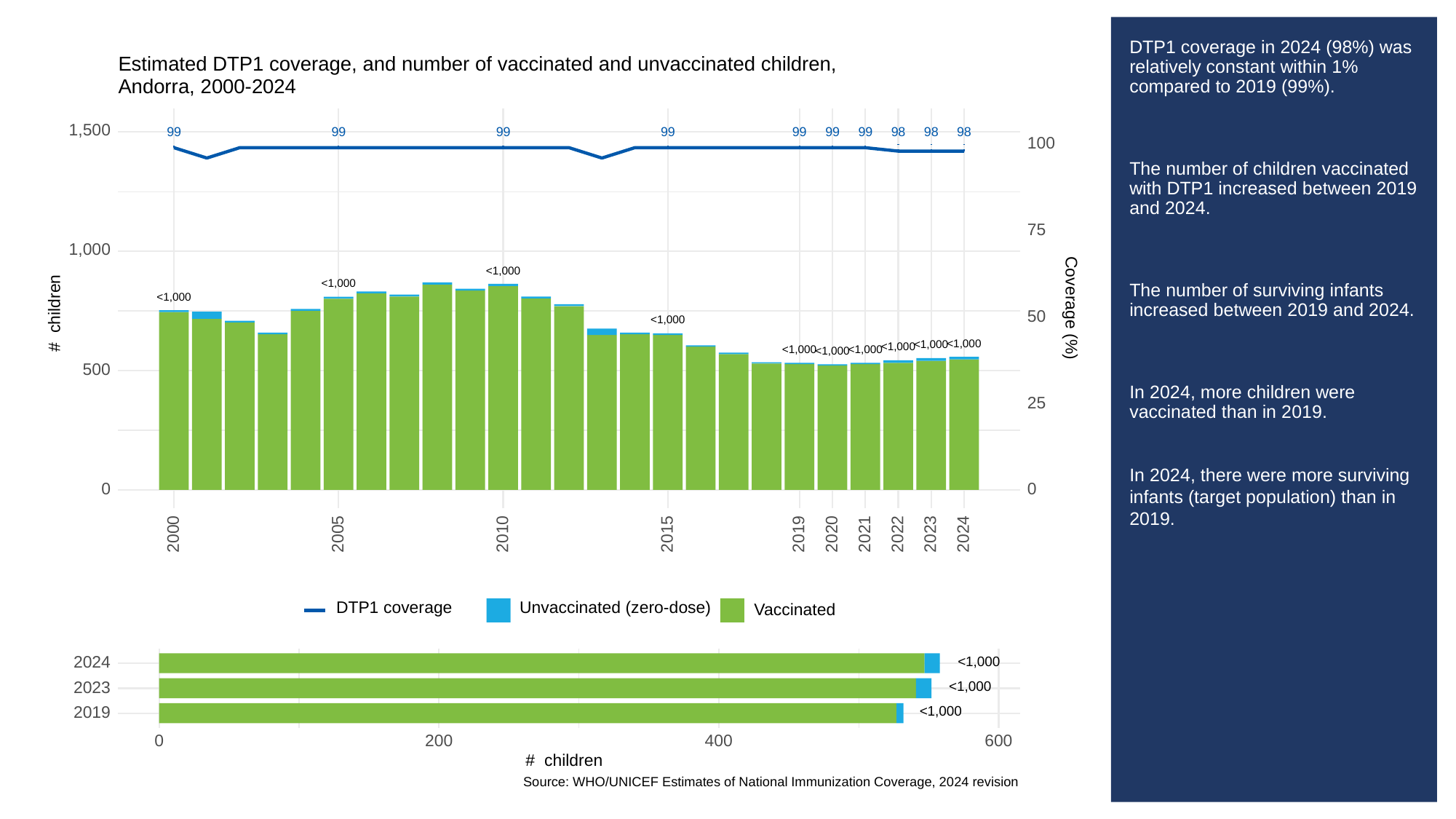

# DTP1 coverage in 2024 (98%) was relatively constant within 1% compared to 2019 (99%).

The number of children vaccinated with DTP1 increased between 2019 and 2024.

The number of surviving infants increased between 2019 and 2024.

In 2024, more children were vaccinated than in 2019.

In 2024, there were more surviving infants (target population) than in 2019.

Estimated DTP1 coverage, and number of vaccinated and unvaccinated children,
Andorra, 2000-2024

1,500
99
99
99
99
99
99
99
98
98
98

100

75
1,000

<1,000
<1,000

<1,000

Coverage (%)
#  children

50

<1,000

<1,000
<1,000
<1,000
<1,000
<1,000

<1,000

500

25

0
0

2023
2000
2005
2010
2015
2019
2020
2021
2022
2024

Unvaccinated (zero-dose)
DTP1 coverage
Vaccinated

<1,000
2024

<1,000
2023

<1,000
2019

0
200
400
600
#  children
Source: WHO/UNICEF Estimates of National Immunization Coverage, 2024 revision